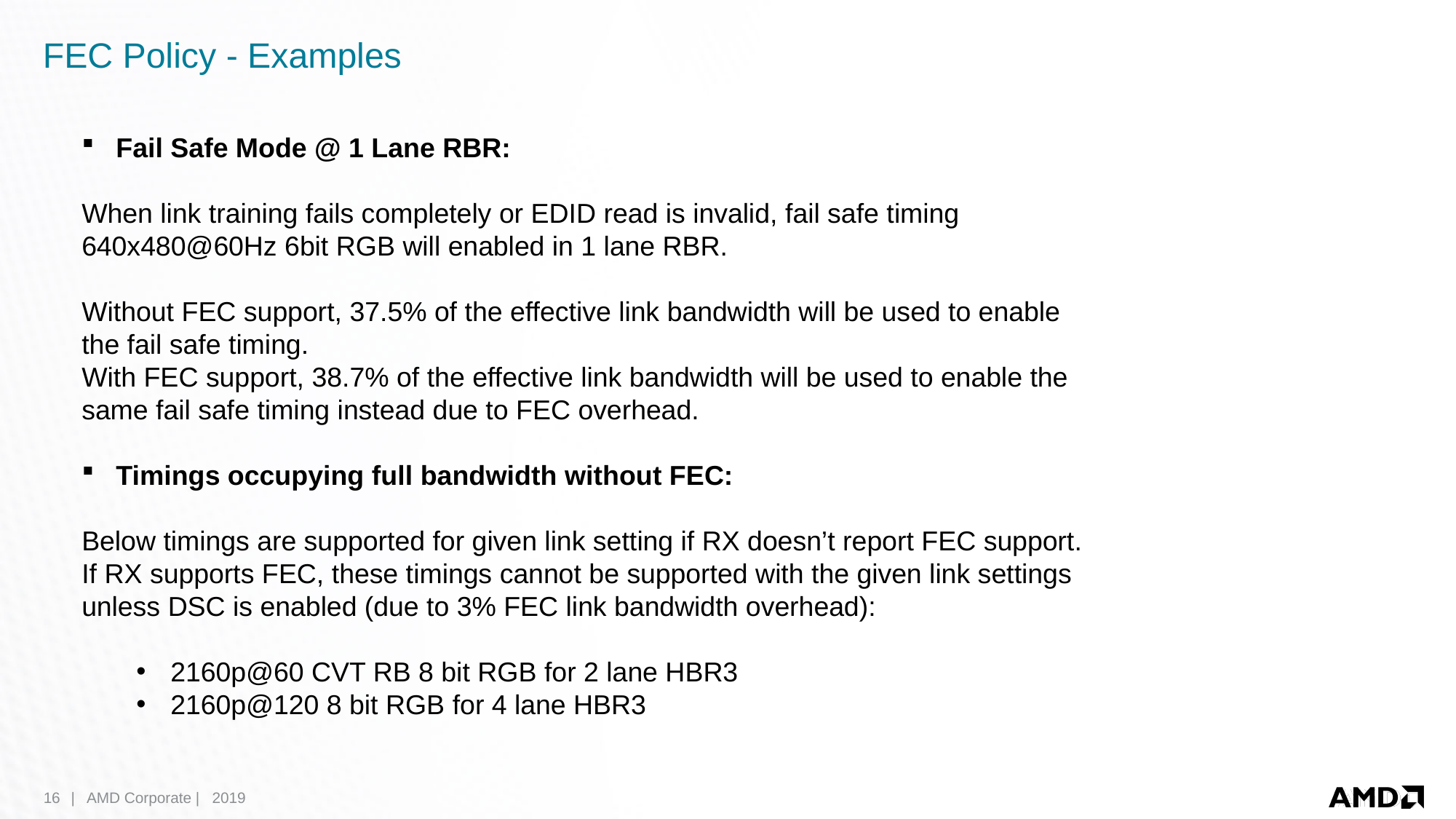

# FEC Policy - Examples
Fail Safe Mode @ 1 Lane RBR:

When link training fails completely or EDID read is invalid, fail safe timing 640x480@60Hz 6bit RGB will enabled in 1 lane RBR.

Without FEC support, 37.5% of the effective link bandwidth will be used to enable the fail safe timing.
With FEC support, 38.7% of the effective link bandwidth will be used to enable the same fail safe timing instead due to FEC overhead.

Timings occupying full bandwidth without FEC:

Below timings are supported for given link setting if RX doesn’t report FEC support.
If RX supports FEC, these timings cannot be supported with the given link settings unless DSC is enabled (due to 3% FEC link bandwidth overhead):

2160p@60 CVT RB 8 bit RGB for 2 lane HBR3
2160p@120 8 bit RGB for 4 lane HBR3
16
|   AMD Corporate |   2019